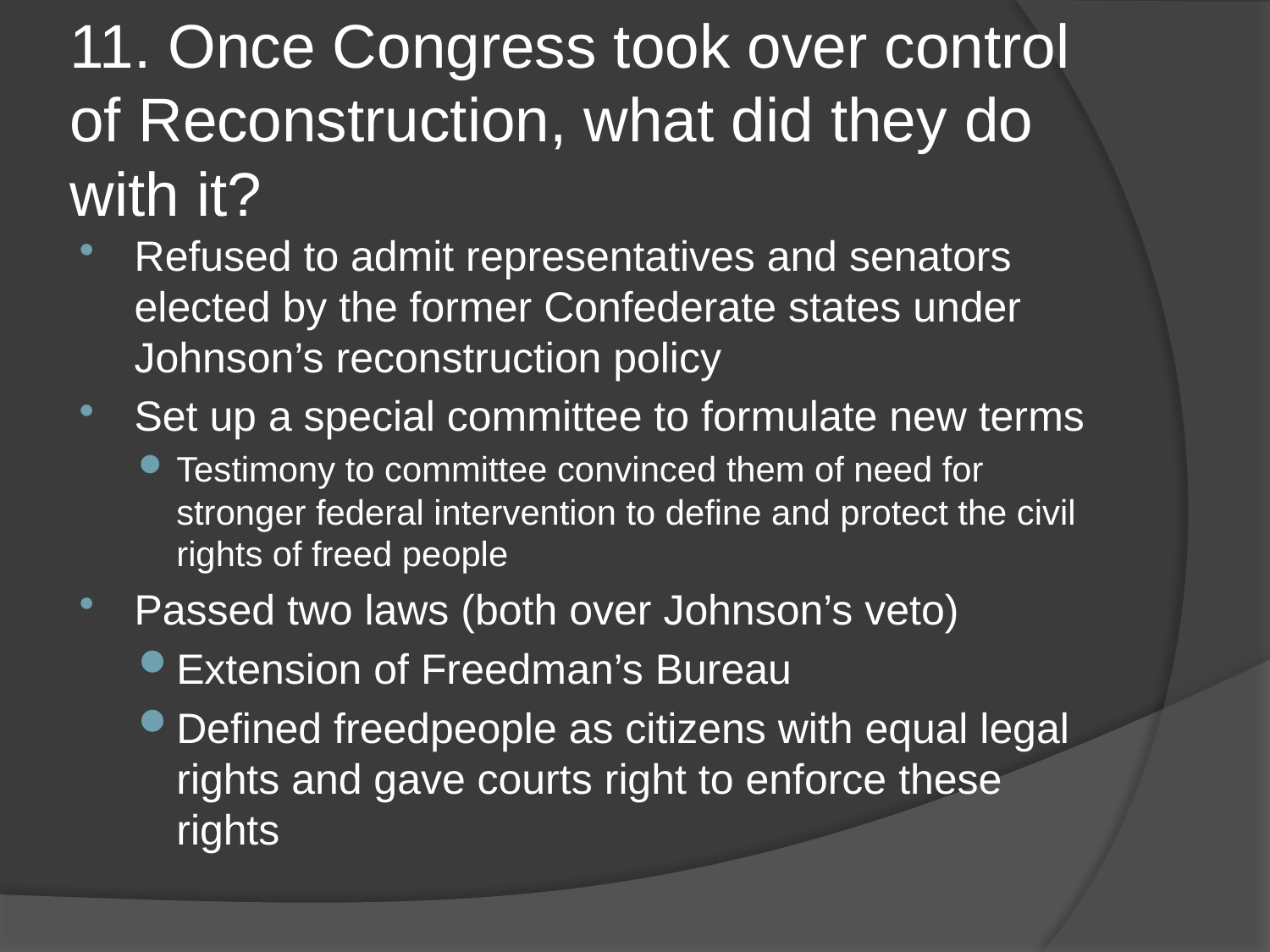

# 11. Once Congress took over control of Reconstruction, what did they do with it?
Refused to admit representatives and senators elected by the former Confederate states under Johnson’s reconstruction policy
Set up a special committee to formulate new terms
Testimony to committee convinced them of need for stronger federal intervention to define and protect the civil rights of freed people
Passed two laws (both over Johnson’s veto)
Extension of Freedman’s Bureau
Defined freedpeople as citizens with equal legal rights and gave courts right to enforce these rights